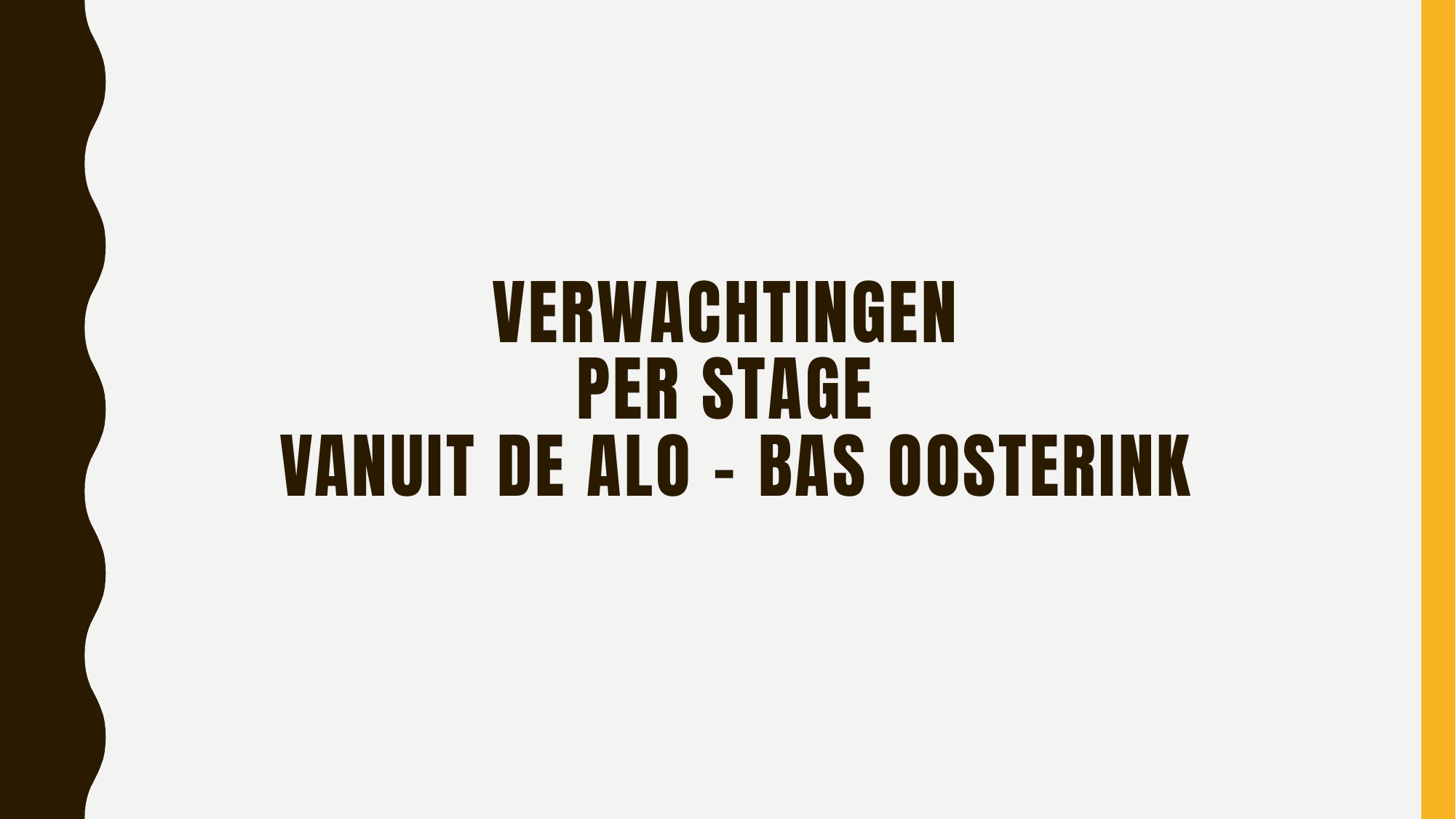

# Verwachtingen per stage vanuit de ALO – Bas Oosterink